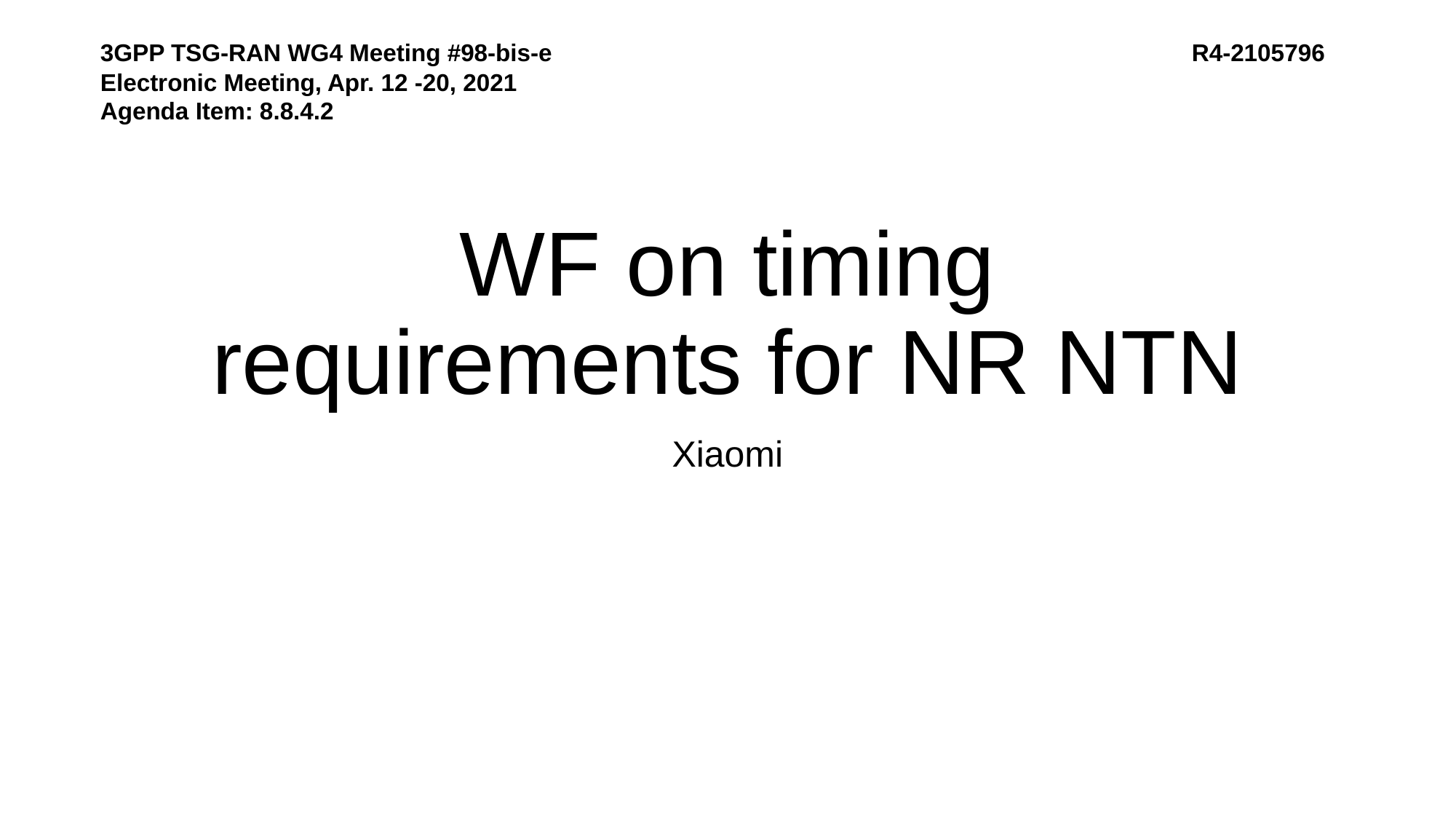

3GPP TSG-RAN WG4 Meeting #98-bis-e						R4-2105796
Electronic Meeting, Apr. 12 -20, 2021
Agenda Item: 8.8.4.2
# WF on timing requirements for NR NTN
Xiaomi